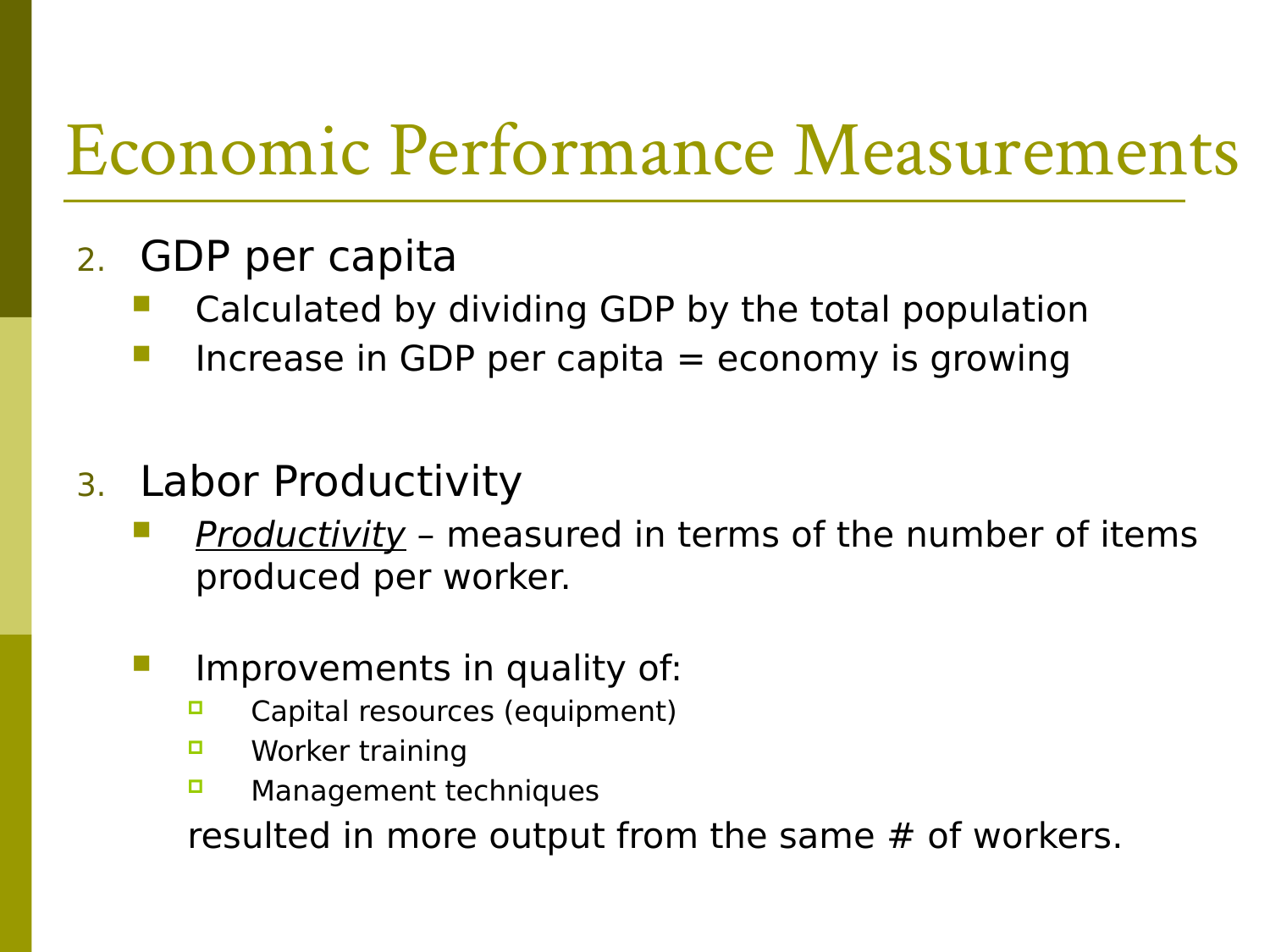

# Economic Performance Measurements
GDP per capita
Calculated by dividing GDP by the total population
Increase in GDP per capita = economy is growing

Labor Productivity
Productivity – measured in terms of the number of items produced per worker.
Improvements in quality of:
Capital resources (equipment)
Worker training
Management techniques
resulted in more output from the same # of workers.